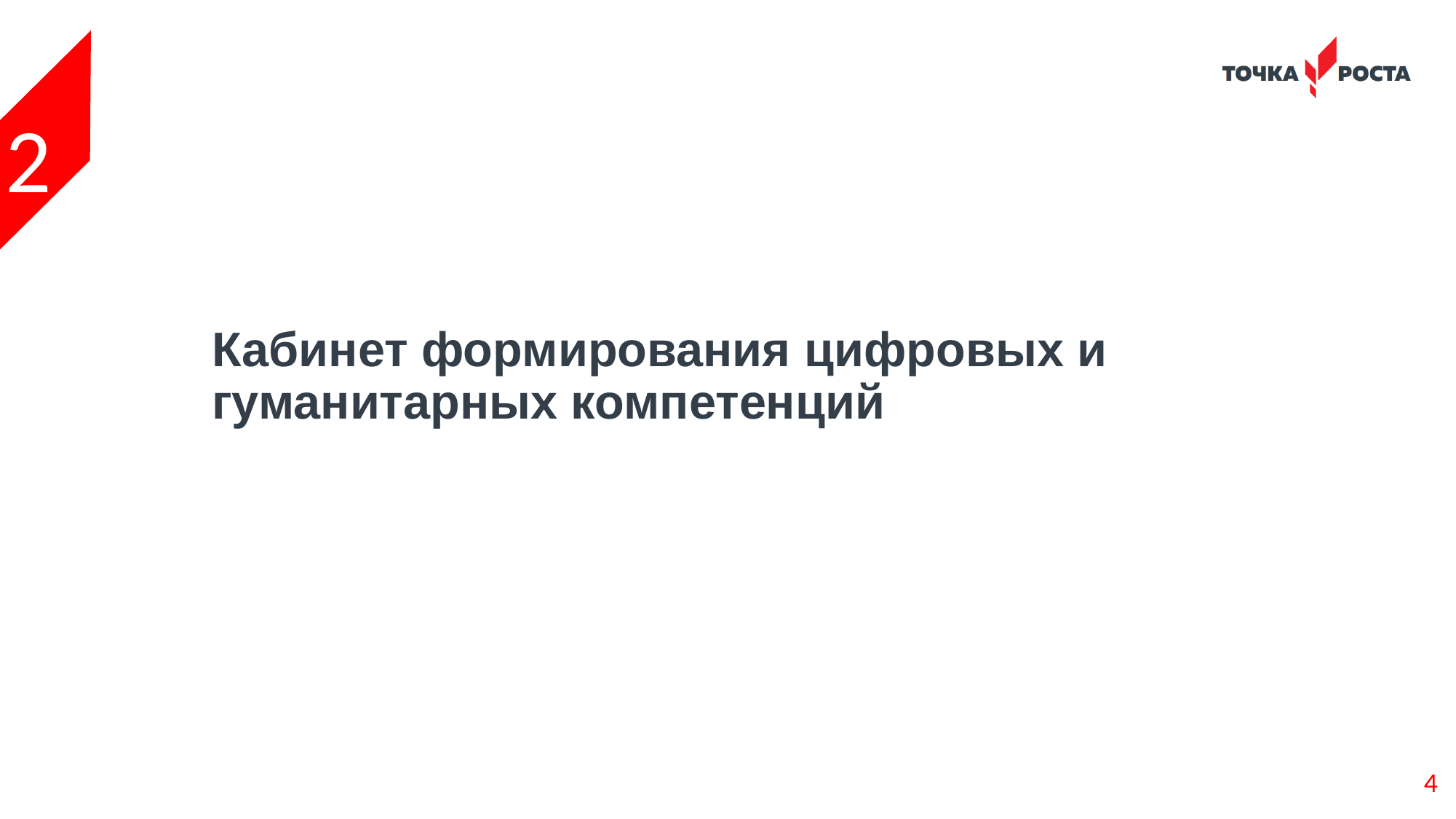

2
# Кабинет формирования цифровых и гуманитарных компетенций
4